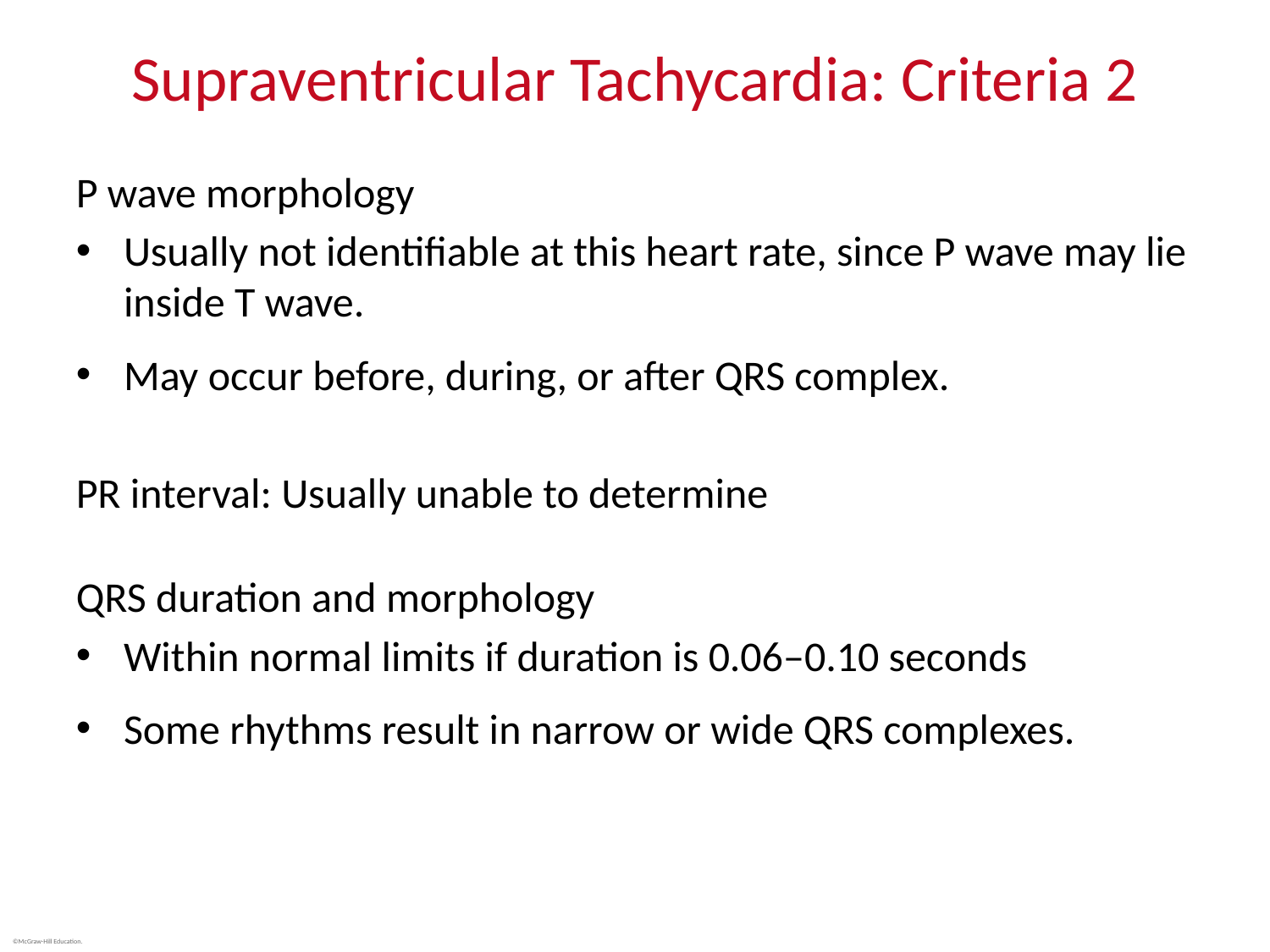

# Supraventricular Tachycardia: Criteria 2
P wave morphology
Usually not identifiable at this heart rate, since P wave may lie inside T wave.
May occur before, during, or after QRS complex.
PR interval: Usually unable to determine
QRS duration and morphology
Within normal limits if duration is 0.06‒0.10 seconds
Some rhythms result in narrow or wide QRS complexes.